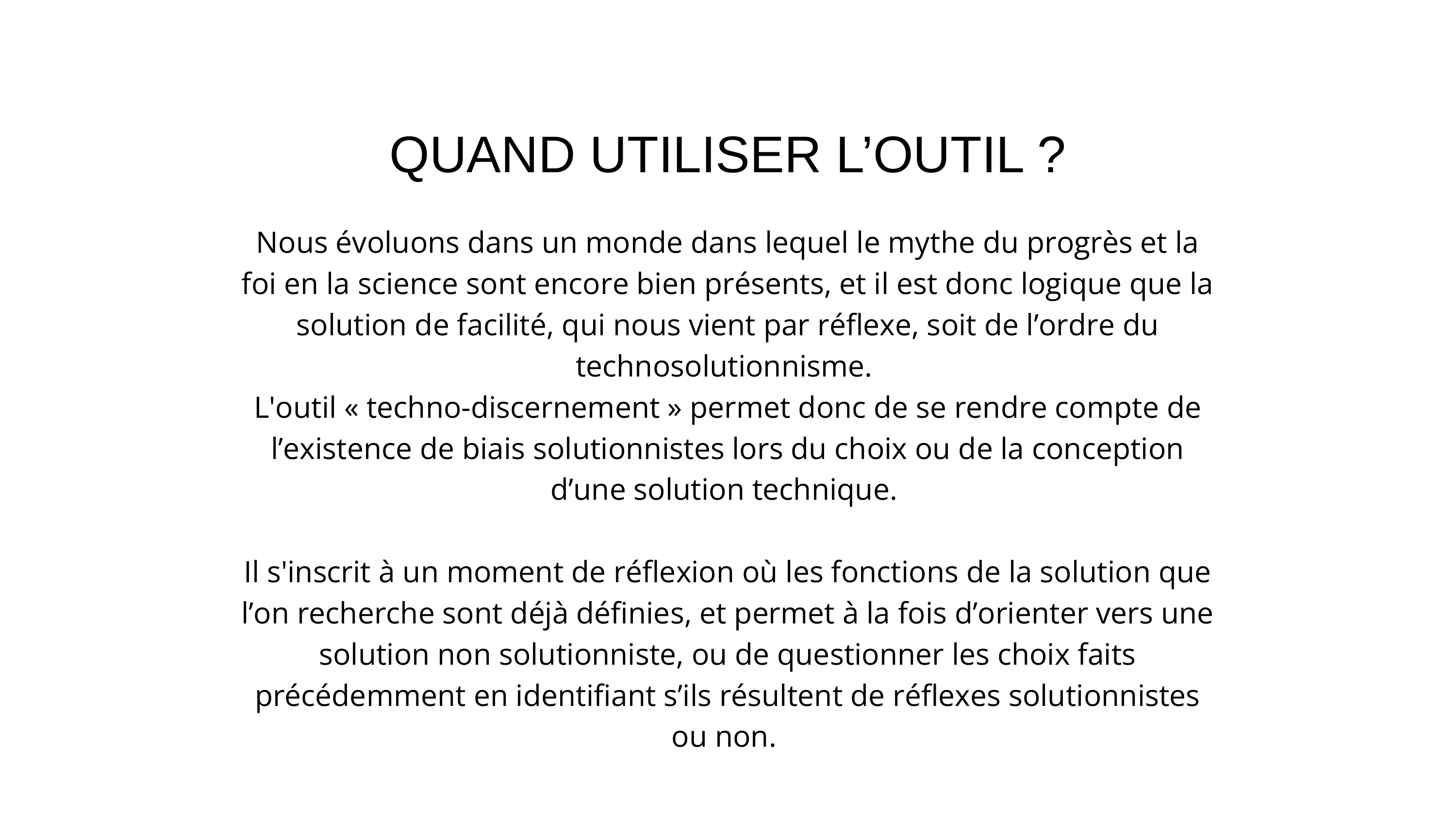

QUAND UTILISER L’OUTIL ?
Nous évoluons dans un monde dans lequel le mythe du progrès et la foi en la science sont encore bien présents, et il est donc logique que la solution de facilité, qui nous vient par réflexe, soit de l’ordre du technosolutionnisme.
L'outil « techno-discernement » permet donc de se rendre compte de l’existence de biais solutionnistes lors du choix ou de la conception d’une solution technique.

Il s'inscrit à un moment de réflexion où les fonctions de la solution que l’on recherche sont déjà définies, et permet à la fois d’orienter vers une solution non solutionniste, ou de questionner les choix faits précédemment en identifiant s’ils résultent de réflexes solutionnistes ou non.